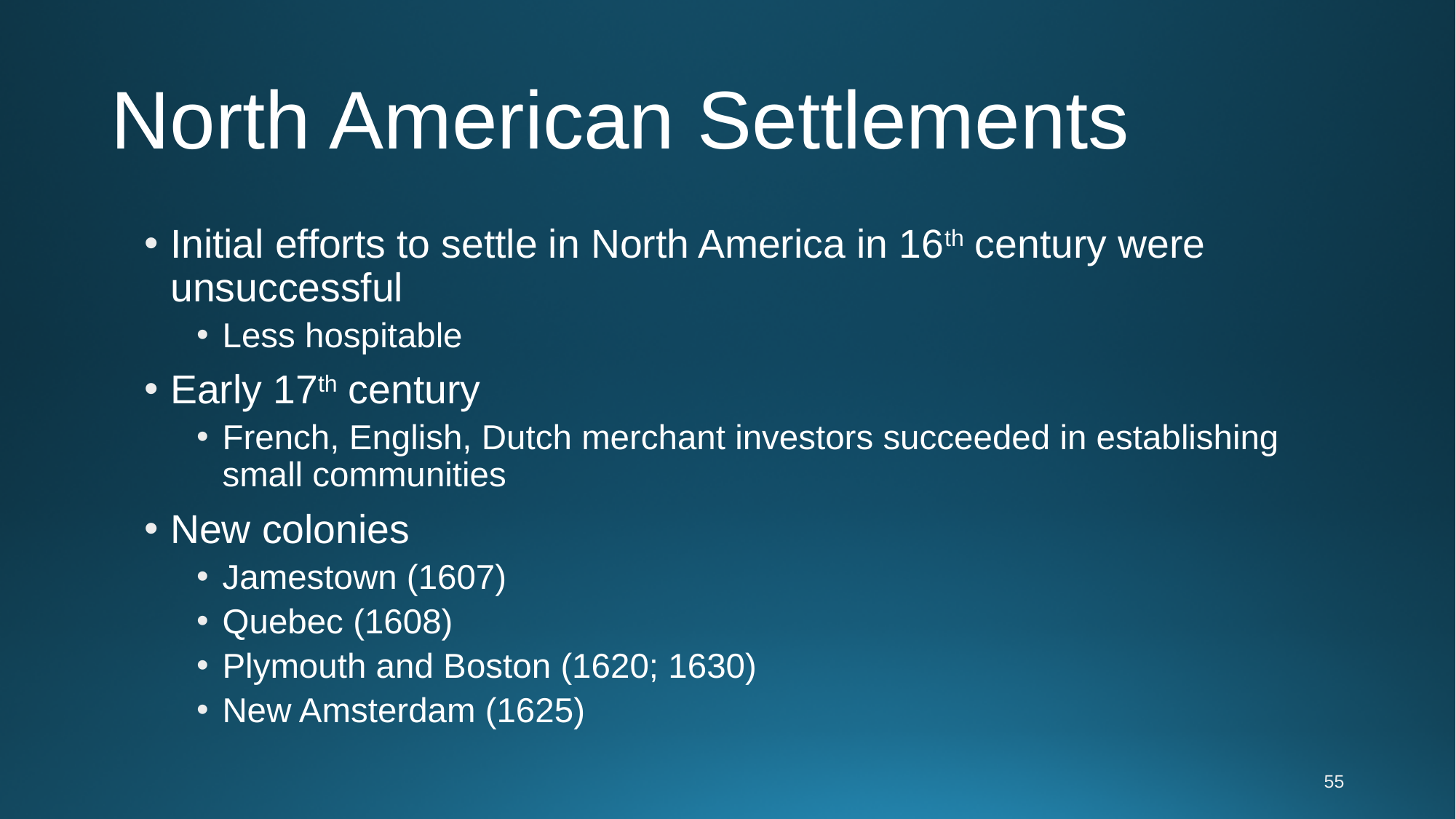

# North American Settlements
Initial efforts to settle in North America in 16th century were unsuccessful
Less hospitable
Early 17th century
French, English, Dutch merchant investors succeeded in establishing small communities
New colonies
Jamestown (1607)
Quebec (1608)
Plymouth and Boston (1620; 1630)
New Amsterdam (1625)
55